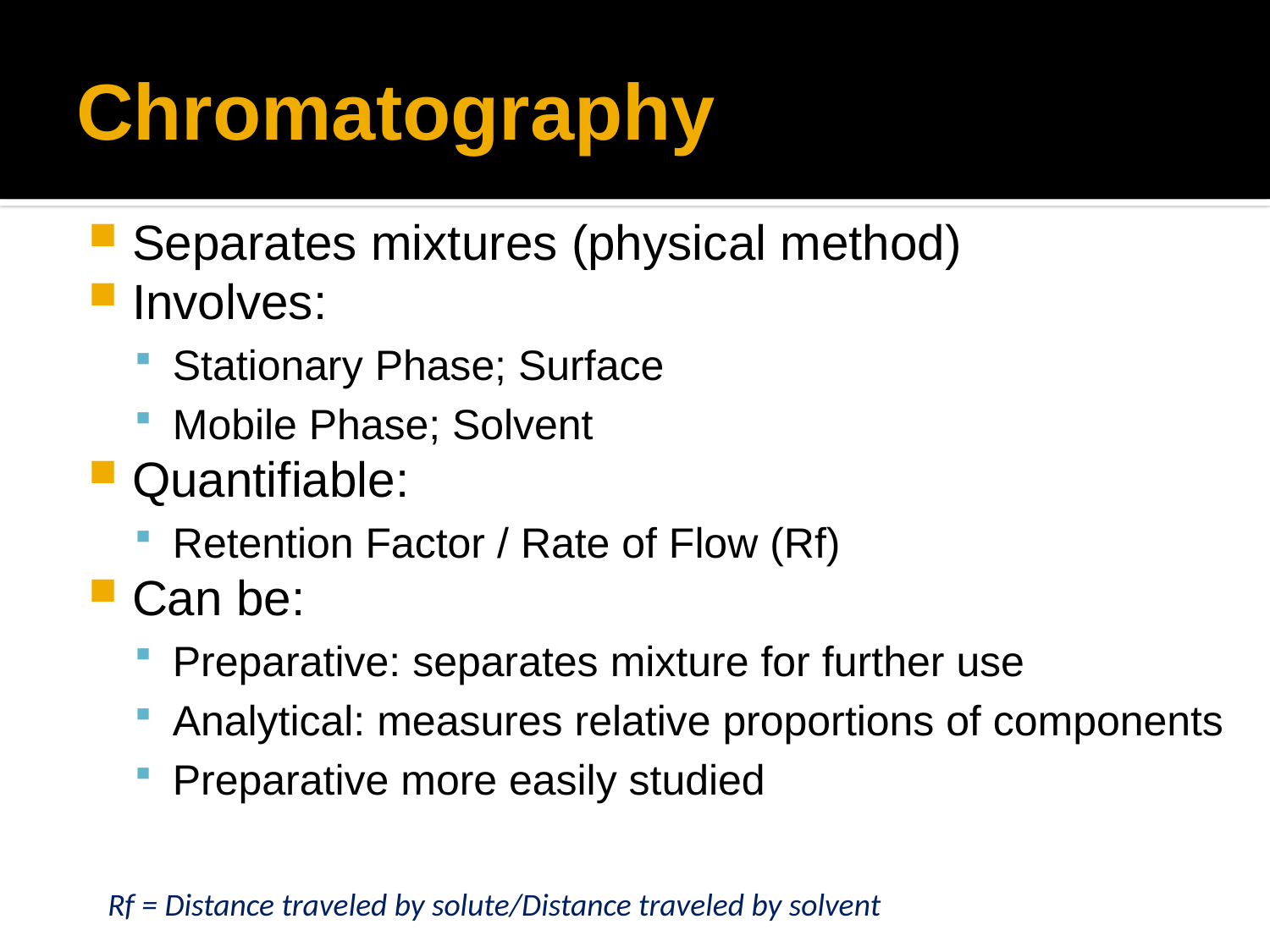

# Chromatography
Separates mixtures (physical method)
Involves:
Stationary Phase; Surface
Mobile Phase; Solvent
Quantifiable:
Retention Factor / Rate of Flow (Rf)
Can be:
Preparative: separates mixture for further use
Analytical: measures relative proportions of components
Preparative more easily studied

Rf = Distance traveled by solute/Distance traveled by solvent